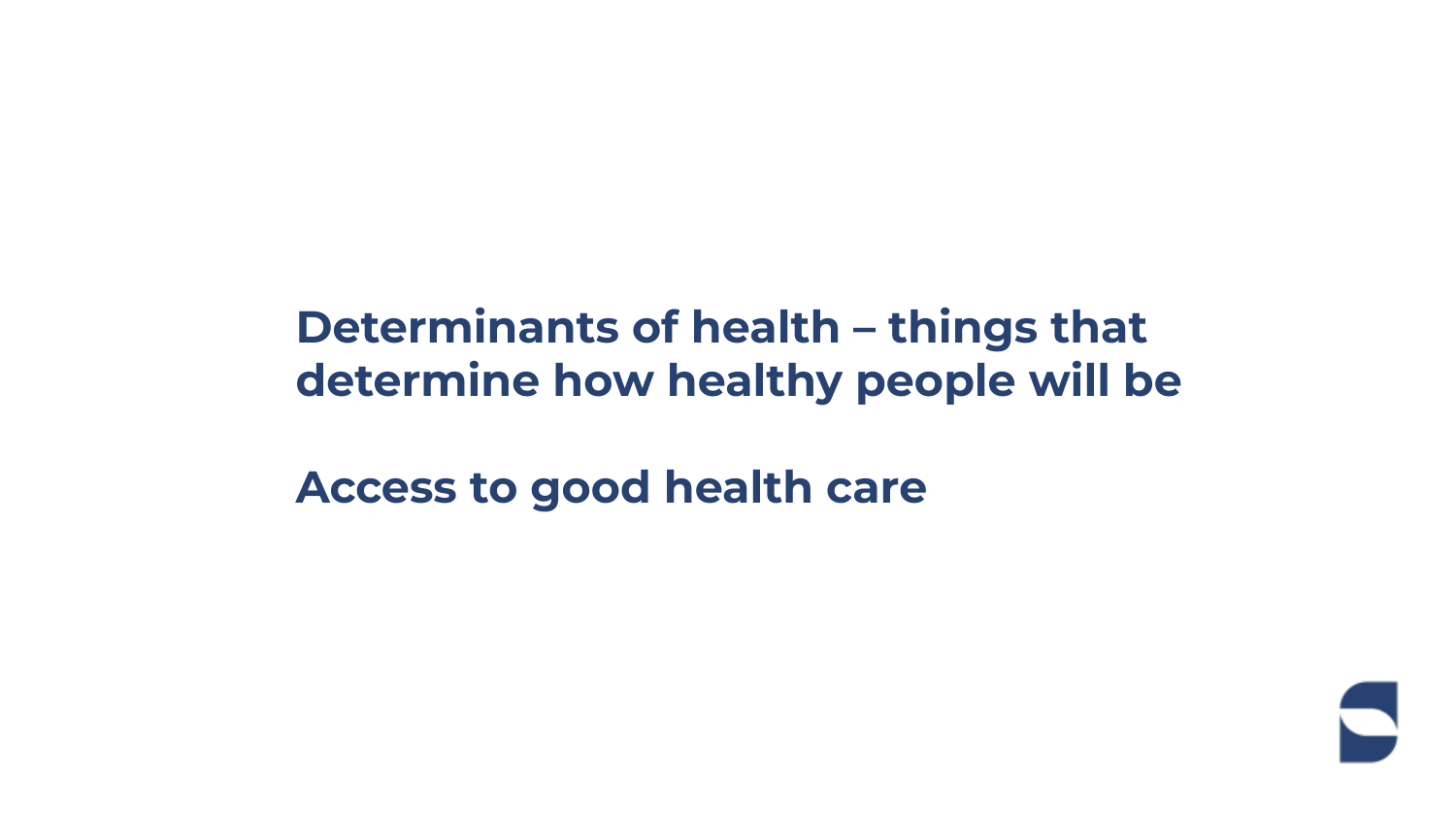

# Determinants of health – things that determine how healthy people will be Access to good health care